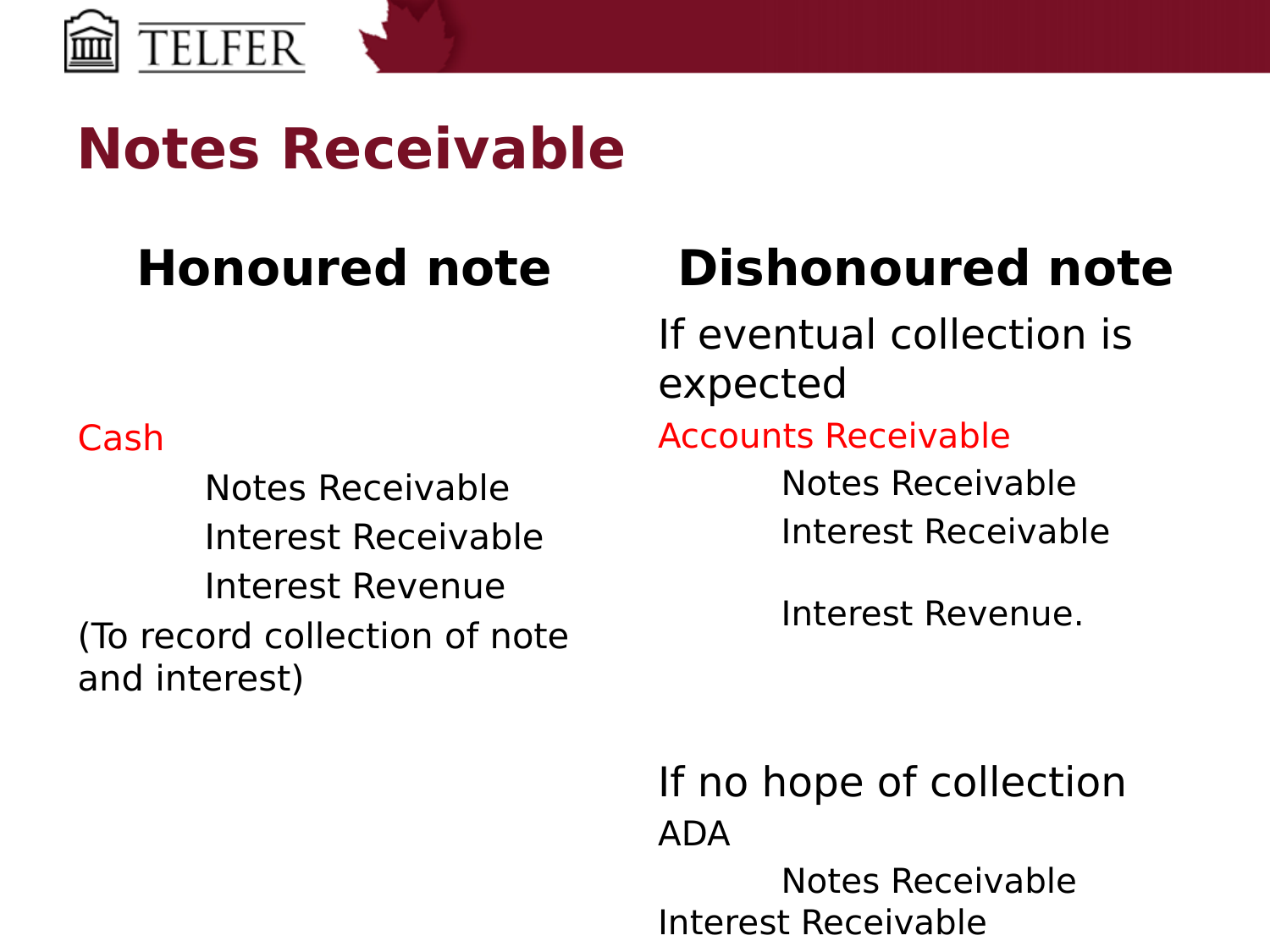

# Notes Receivable
Honoured note
Dishonoured note

Cash
	Notes Receivable
	Interest Receivable
	Interest Revenue
(To record collection of note and interest)

If eventual collection is expected
Accounts Receivable
	Notes Receivable
	Interest Receivable                                                        	Interest Revenue.

If no hope of collection
ADA
	Notes Receivable 	Interest Receivable